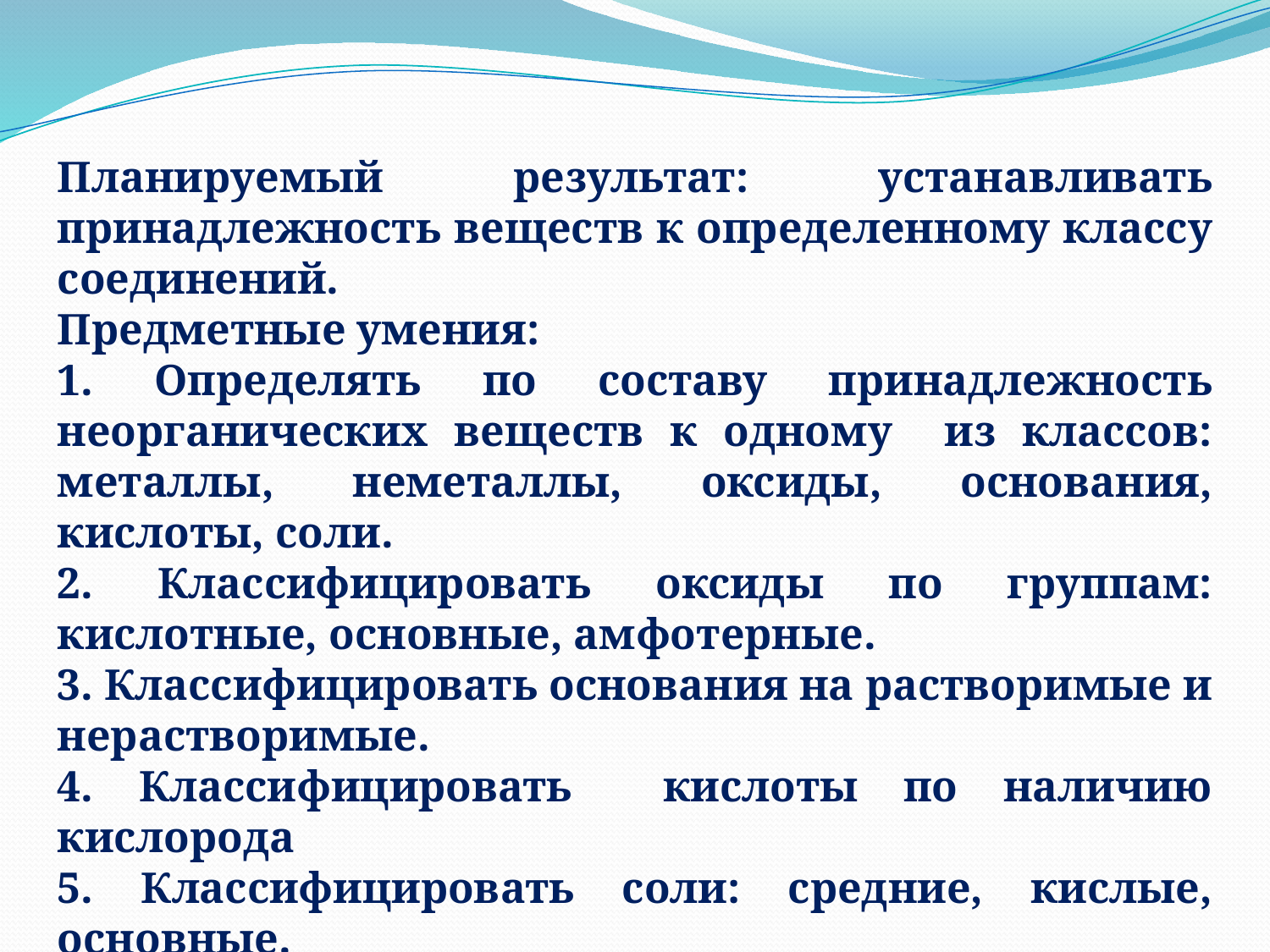

Планируемый результат: устанавливать принадлежность веществ к определенному классу соединений.
Предметные умения:
1. Определять по составу принадлежность неорганических веществ к одному  из классов: металлы, неметаллы, оксиды, основания, кислоты, соли.
2. Классифицировать оксиды по группам: кислотные, основные, амфотерные.
3. Классифицировать основания на растворимые и нерастворимые.
4. Классифицировать  кислоты по наличию кислорода
5. Классифицировать соли: средние, кислые, основные.